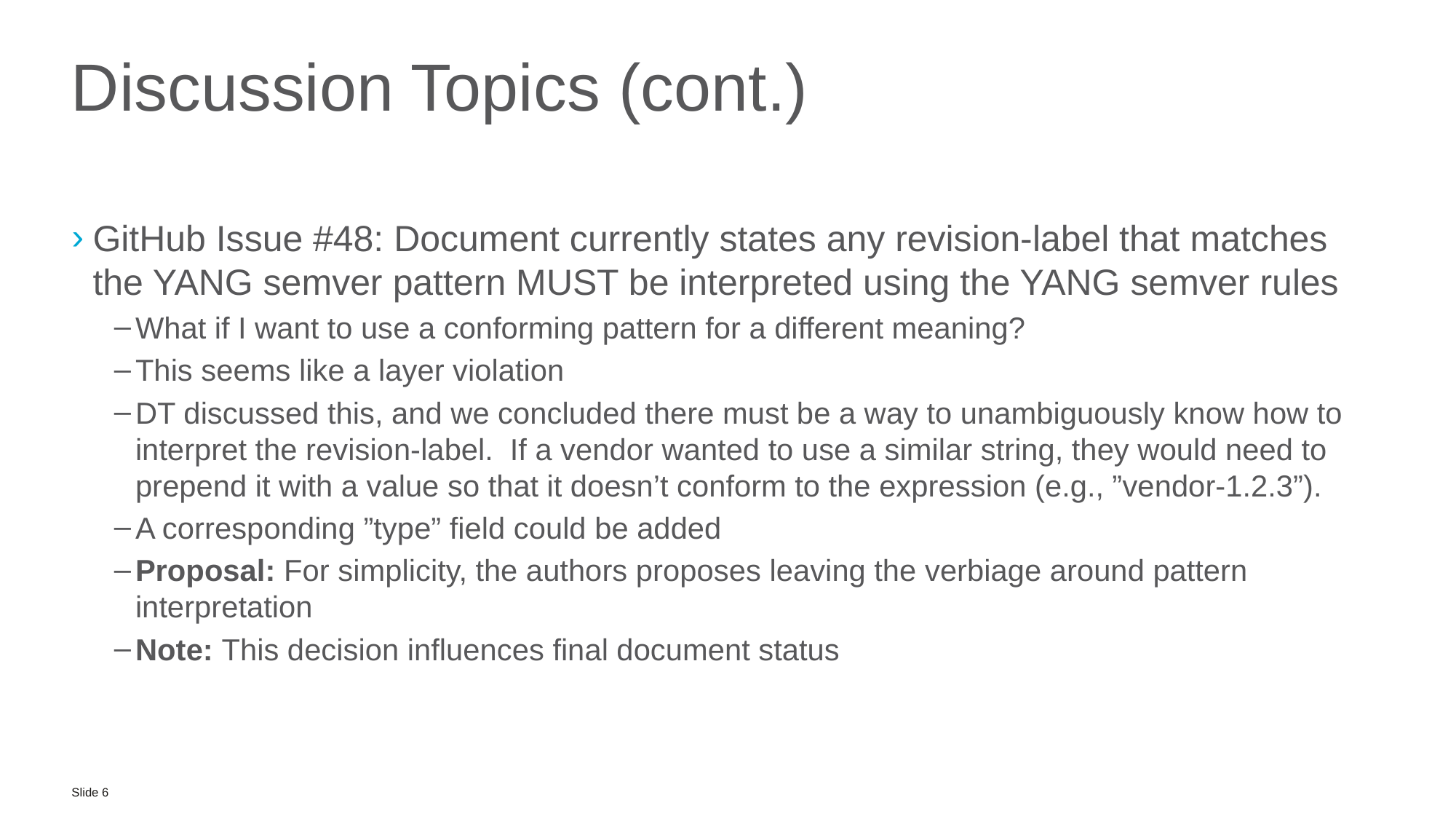

# Discussion Topics (cont.)
GitHub Issue #48: Document currently states any revision-label that matches the YANG semver pattern MUST be interpreted using the YANG semver rules
What if I want to use a conforming pattern for a different meaning?
This seems like a layer violation
DT discussed this, and we concluded there must be a way to unambiguously know how to interpret the revision-label.  If a vendor wanted to use a similar string, they would need to prepend it with a value so that it doesn’t conform to the expression (e.g., ”vendor-1.2.3”).
A corresponding ”type” field could be added
Proposal: For simplicity, the authors proposes leaving the verbiage around pattern interpretation
Note: This decision influences final document status